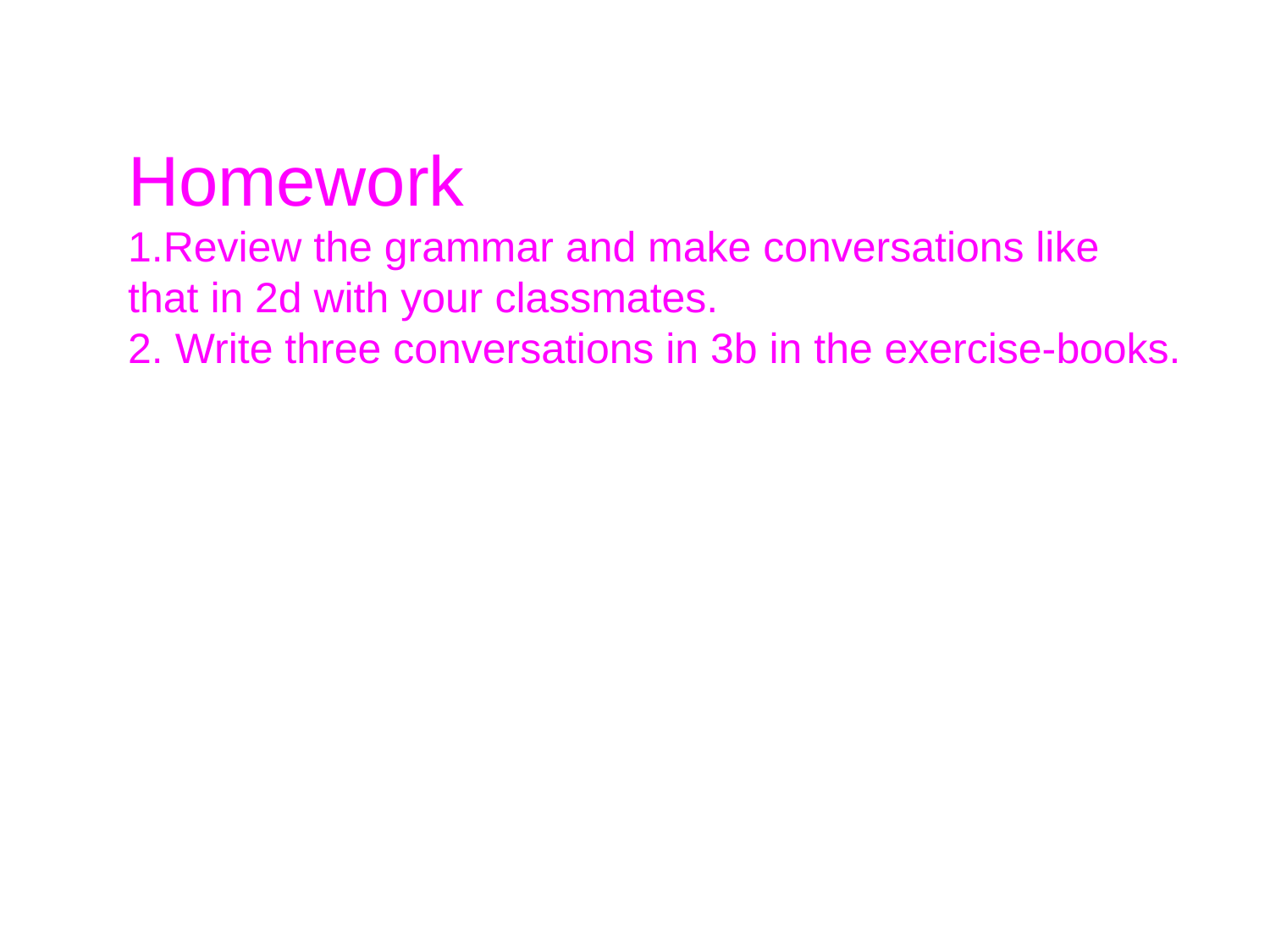

Homework
1.Review the grammar and make conversations like
that in 2d with your classmates.
2. Write three conversations in 3b in the exercise-books.